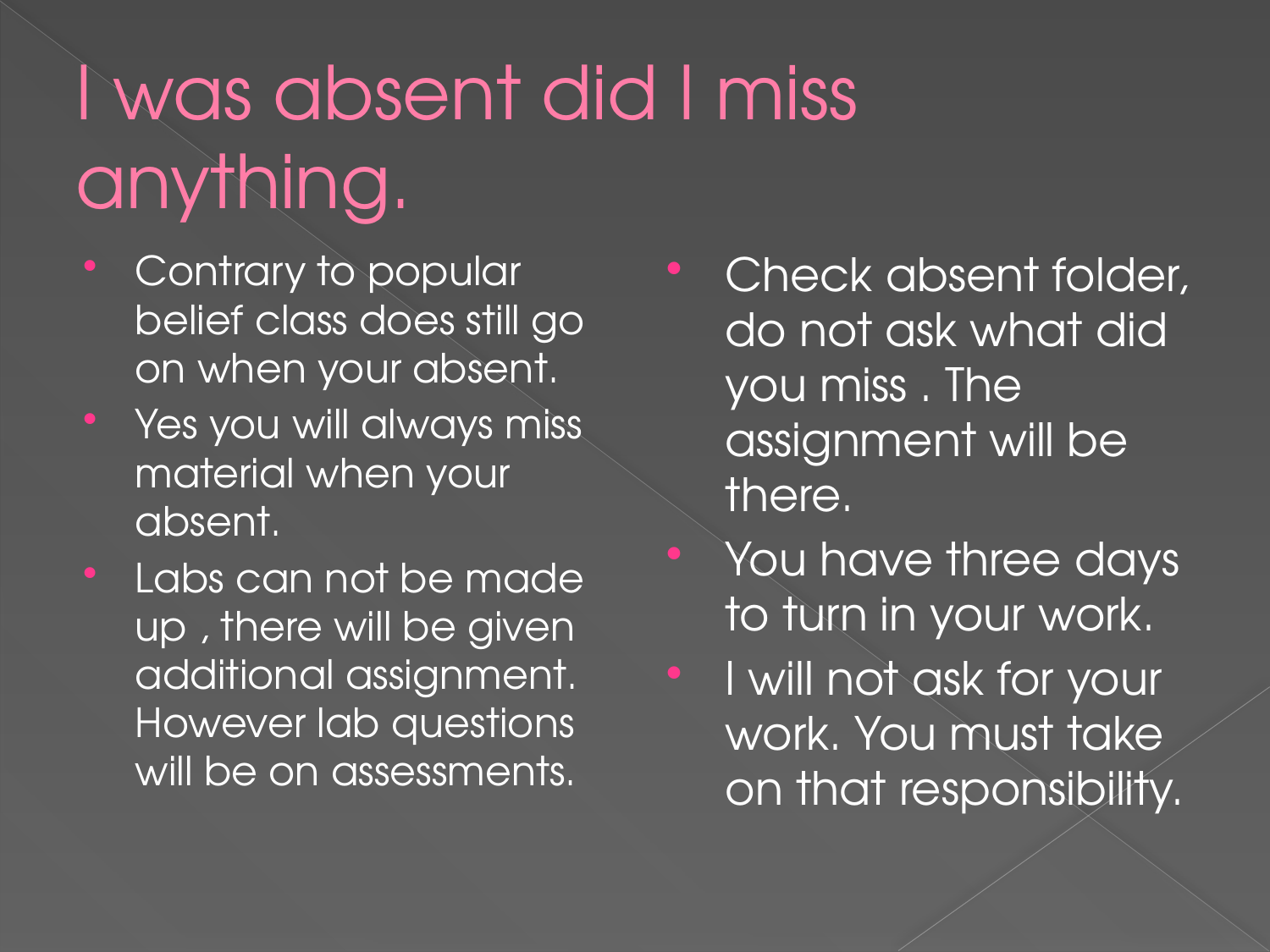

# I was absent did I miss anything.
Contrary to popular belief class does still go on when your absent.
Yes you will always miss material when your absent.
Labs can not be made up , there will be given additional assignment. However lab questions will be on assessments.

Check absent folder, do not ask what did you miss . The assignment will be there.
You have three days to turn in your work.
I will not ask for your work. You must take on that responsibility.